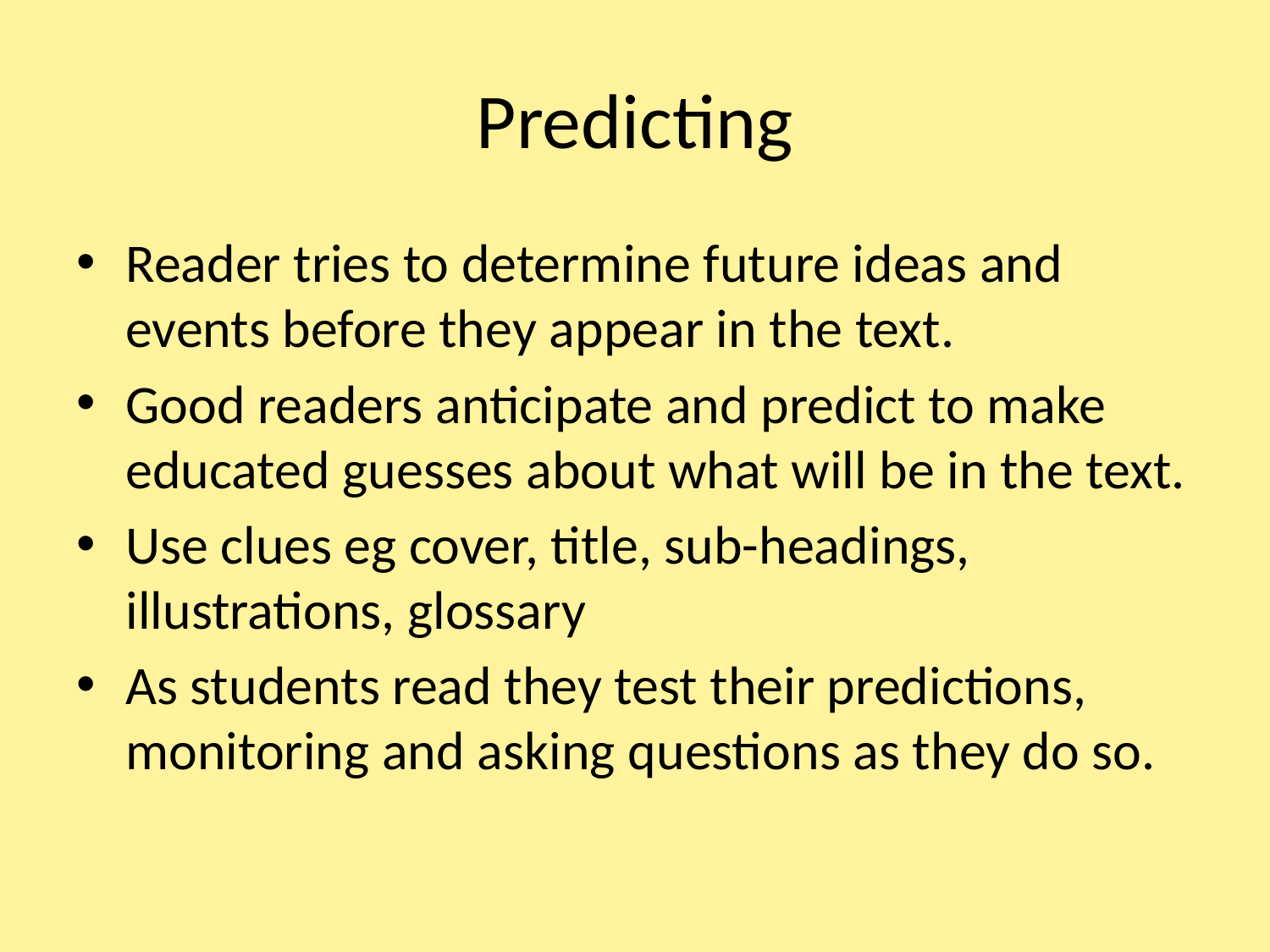

# Predicting
Reader tries to determine future ideas and events before they appear in the text.
Good readers anticipate and predict to make educated guesses about what will be in the text.
Use clues eg cover, title, sub-headings, illustrations, glossary
As students read they test their predictions, monitoring and asking questions as they do so.